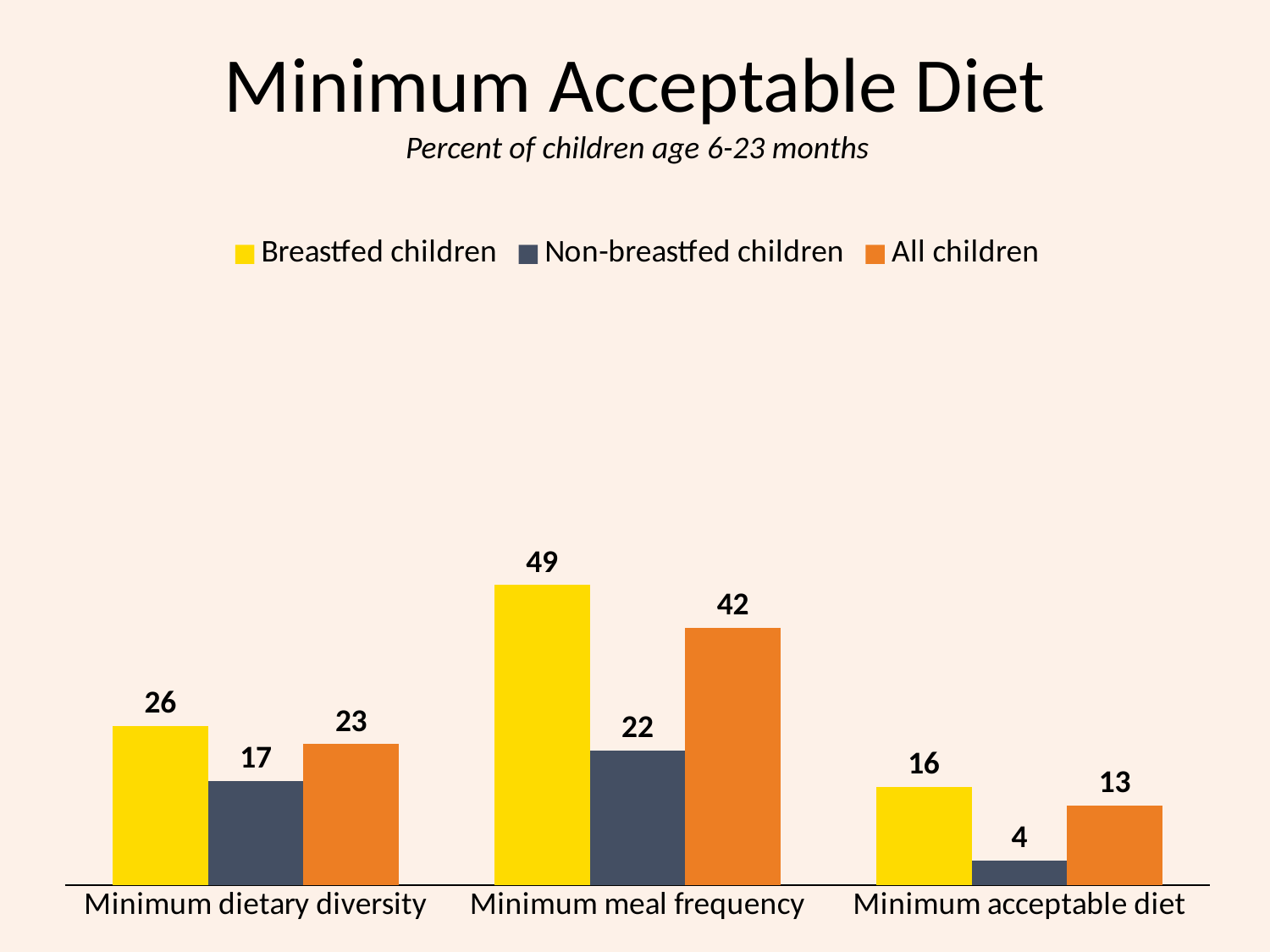

# Minimum Acceptable Diet
Percent of children age 6-23 months

### Chart

| Category | Breastfed children | Non-breastfed children | All children |
|---|---|---|---|
| Minimum dietary diversity | 26.0 | 17.0 | 23.0 |
| Minimum meal frequency | 49.0 | 22.0 | 42.0 |
| Minimum acceptable diet | 16.0 | 4.0 | 13.0 |